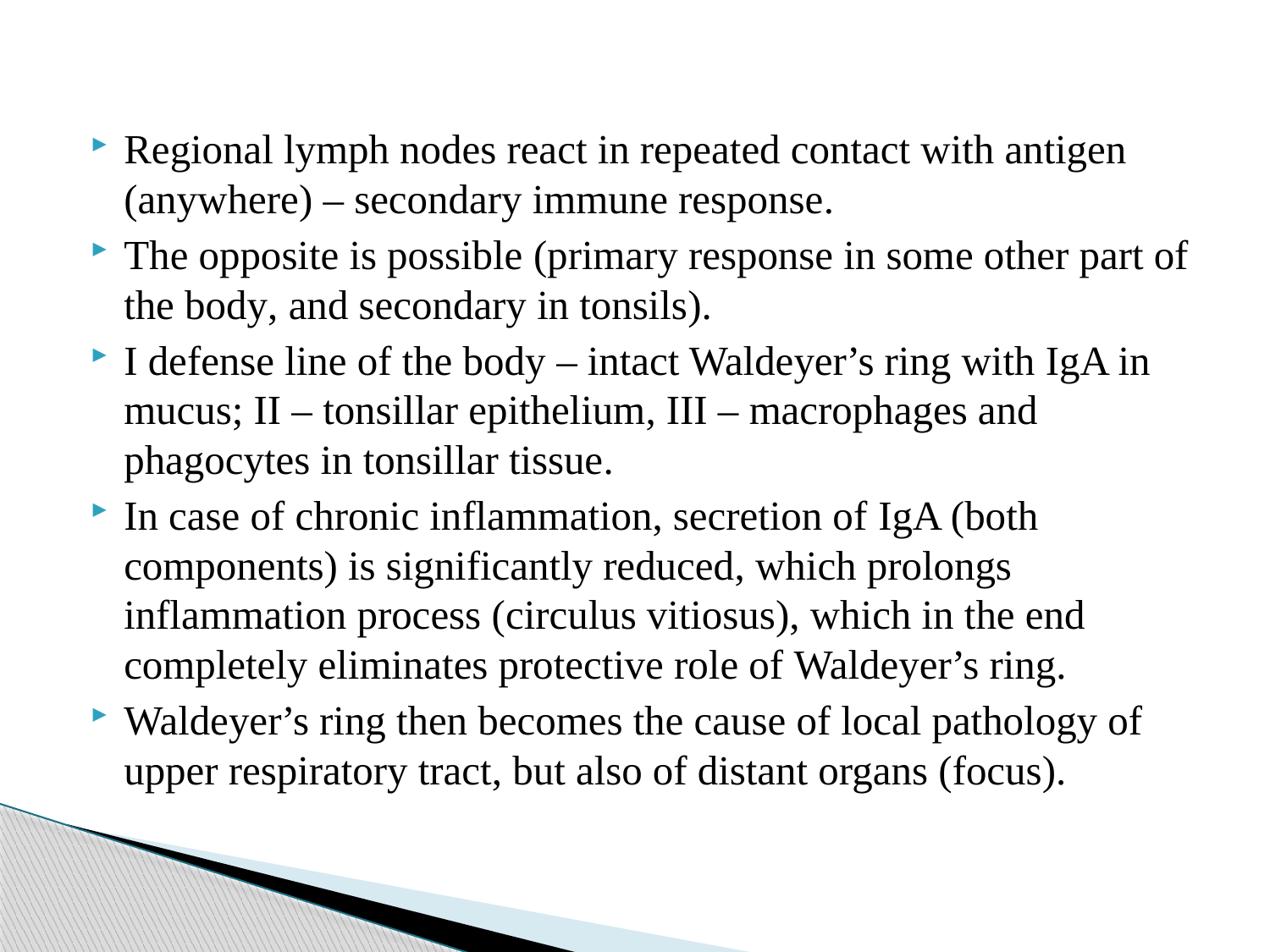

Regional lymph nodes react in repeated contact with antigen (anywhere) – secondary immune response.
The opposite is possible (primary response in some other part of the body, and secondary in tonsils).
I defense line of the body – intact Waldeyer’s ring with IgA in mucus; II – tonsillar epithelium, III – macrophages and phagocytes in tonsillar tissue.
In case of chronic inflammation, secretion of IgA (both components) is significantly reduced, which prolongs inflammation process (circulus vitiosus), which in the end completely eliminates protective role of Waldeyer’s ring.
Waldeyer’s ring then becomes the cause of local pathology of upper respiratory tract, but also of distant organs (focus).